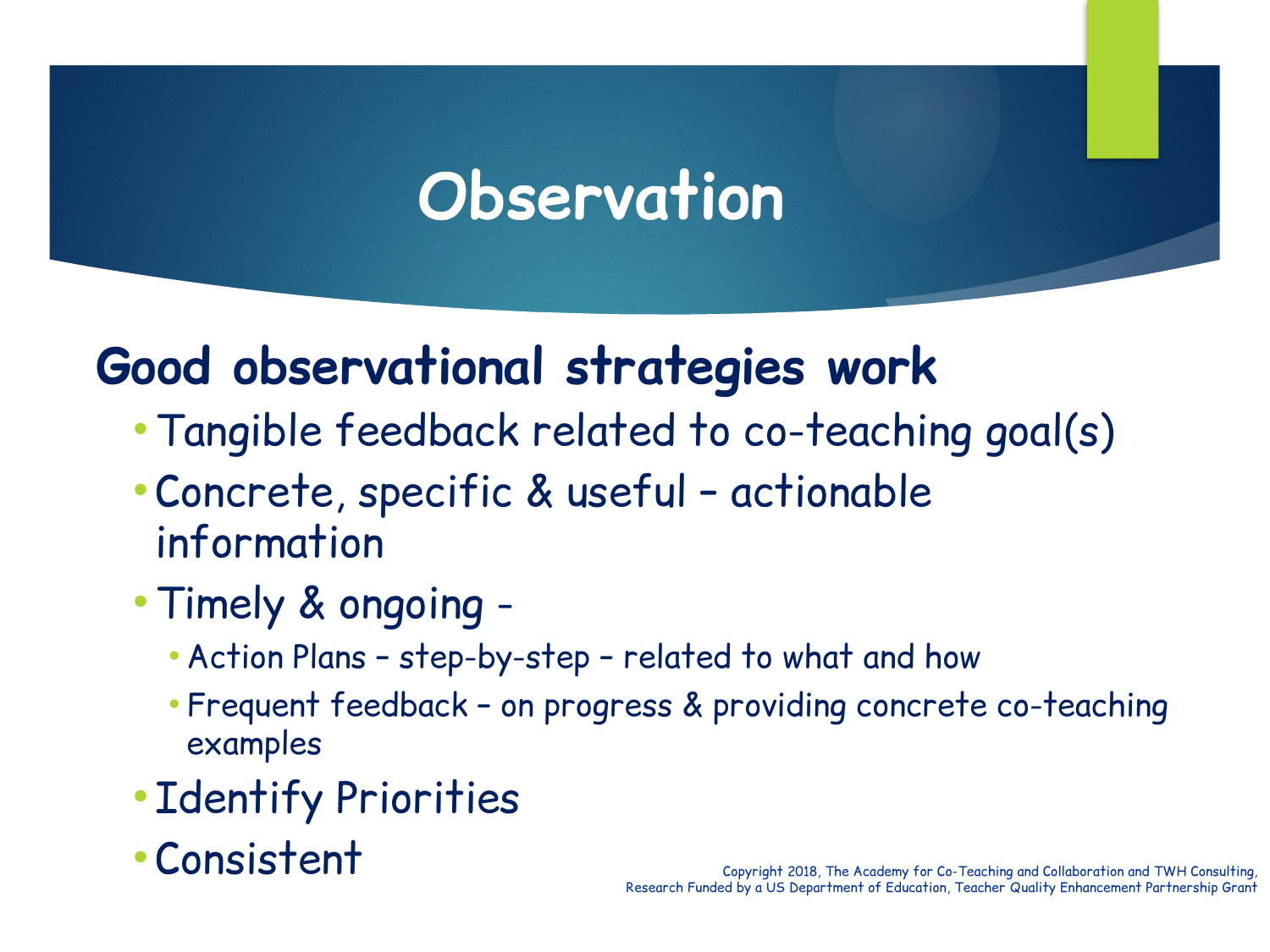

# Observation
Good observational strategies work
Tangible feedback related to co-teaching goal(s)
Concrete, specific & useful – actionable information
Timely & ongoing -
Action Plans – step-by-step – related to what and how
Frequent feedback – on progress & providing concrete co-teaching examples
Identify Priorities
Consistent

Copyright 2018, The Academy for Co-Teaching and Collaboration and TWH Consulting,
Research Funded by a US Department of Education, Teacher Quality Enhancement Partnership Grant